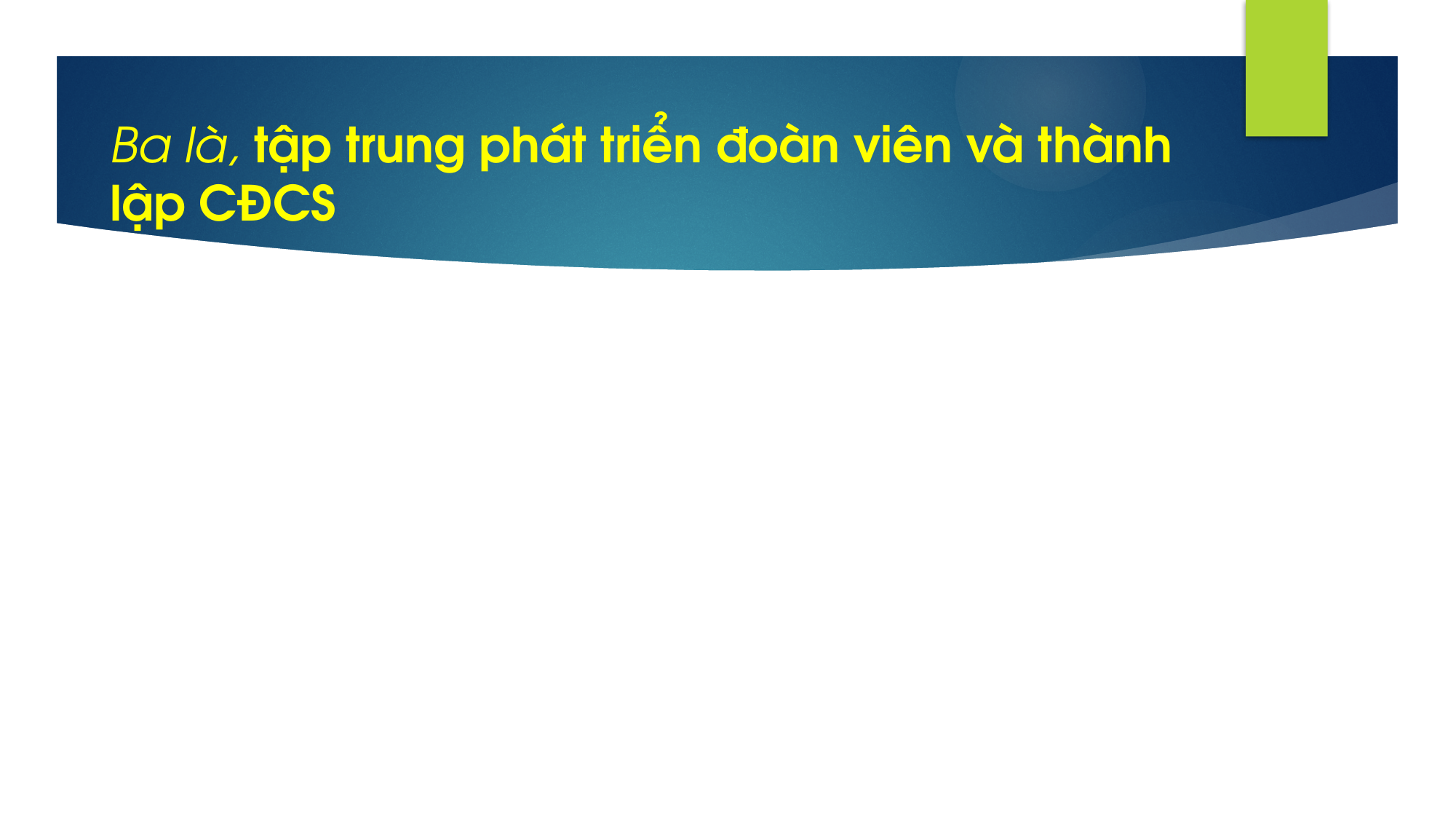

# Ba là, tập trung phát triển đoàn viên và thành lập CĐCS